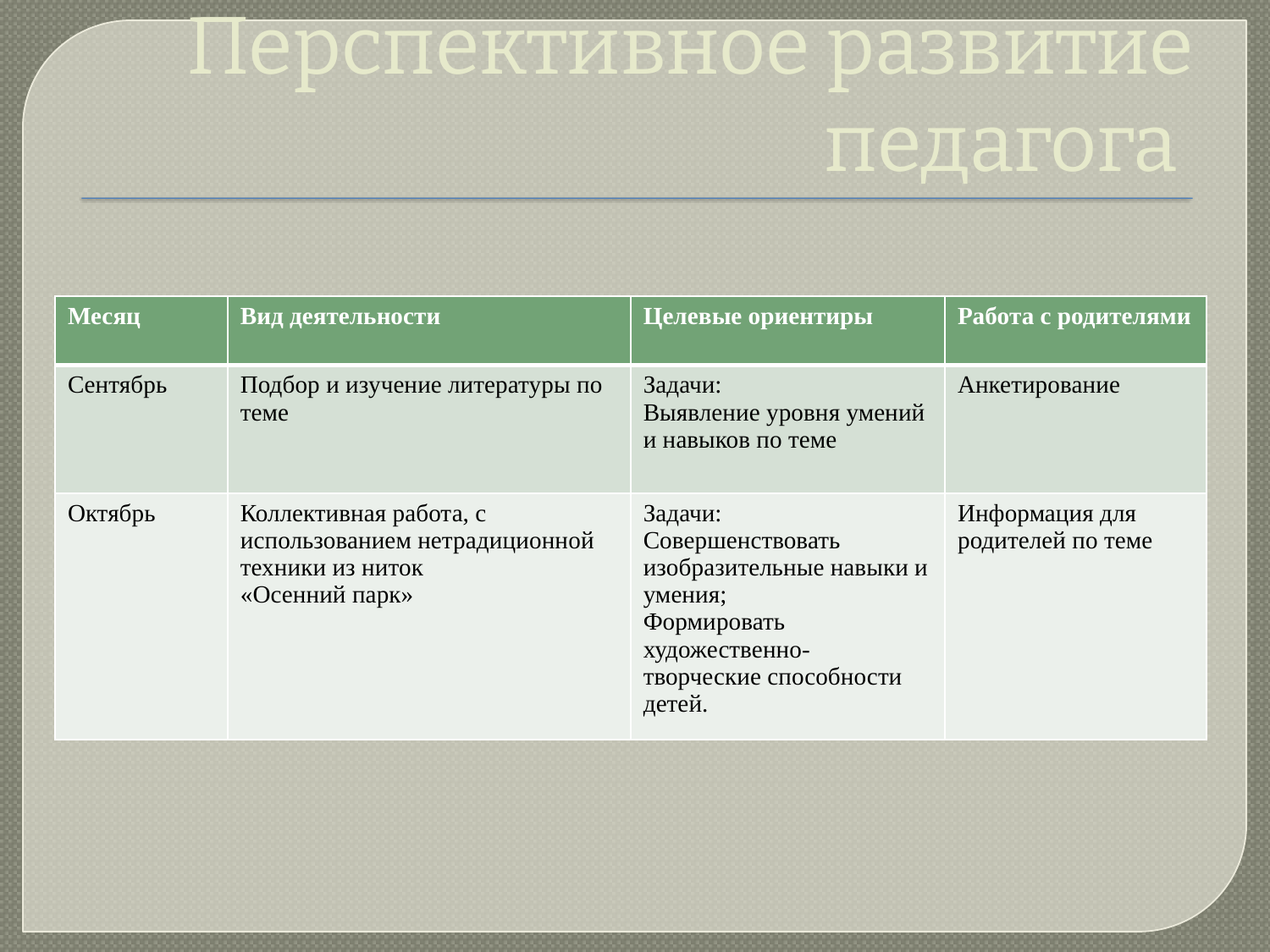

Перспективное развитие педагога
| Месяц | Вид деятельности | Целевые ориентиры | Работа с родителями |
| --- | --- | --- | --- |
| Сентябрь | Подбор и изучение литературы по теме | Задачи: Выявление уровня умений и навыков по теме | Анкетирование |
| Октябрь | Коллективная работа, с использованием нетрадиционной техники из ниток «Осенний парк» | Задачи: Совершенствовать изобразительные навыки и умения; Формировать художественно- творческие способности детей. | Информация для родителей по теме |